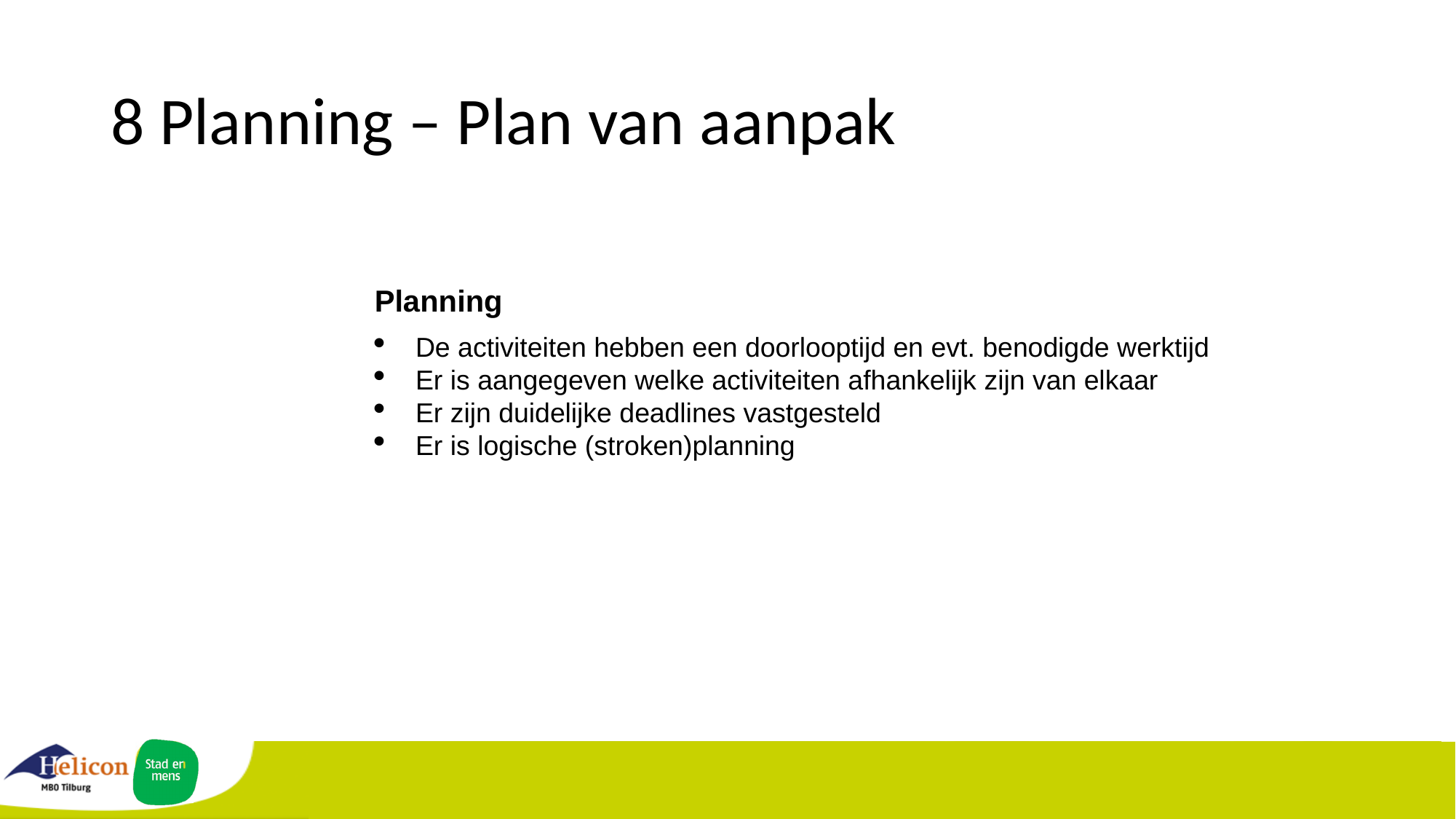

# 8 Planning – Plan van aanpak

Planning
De activiteiten hebben een doorlooptijd en evt. benodigde werktijd
Er is aangegeven welke activiteiten afhankelijk zijn van elkaar
Er zijn duidelijke deadlines vastgesteld
Er is logische (stroken)planning